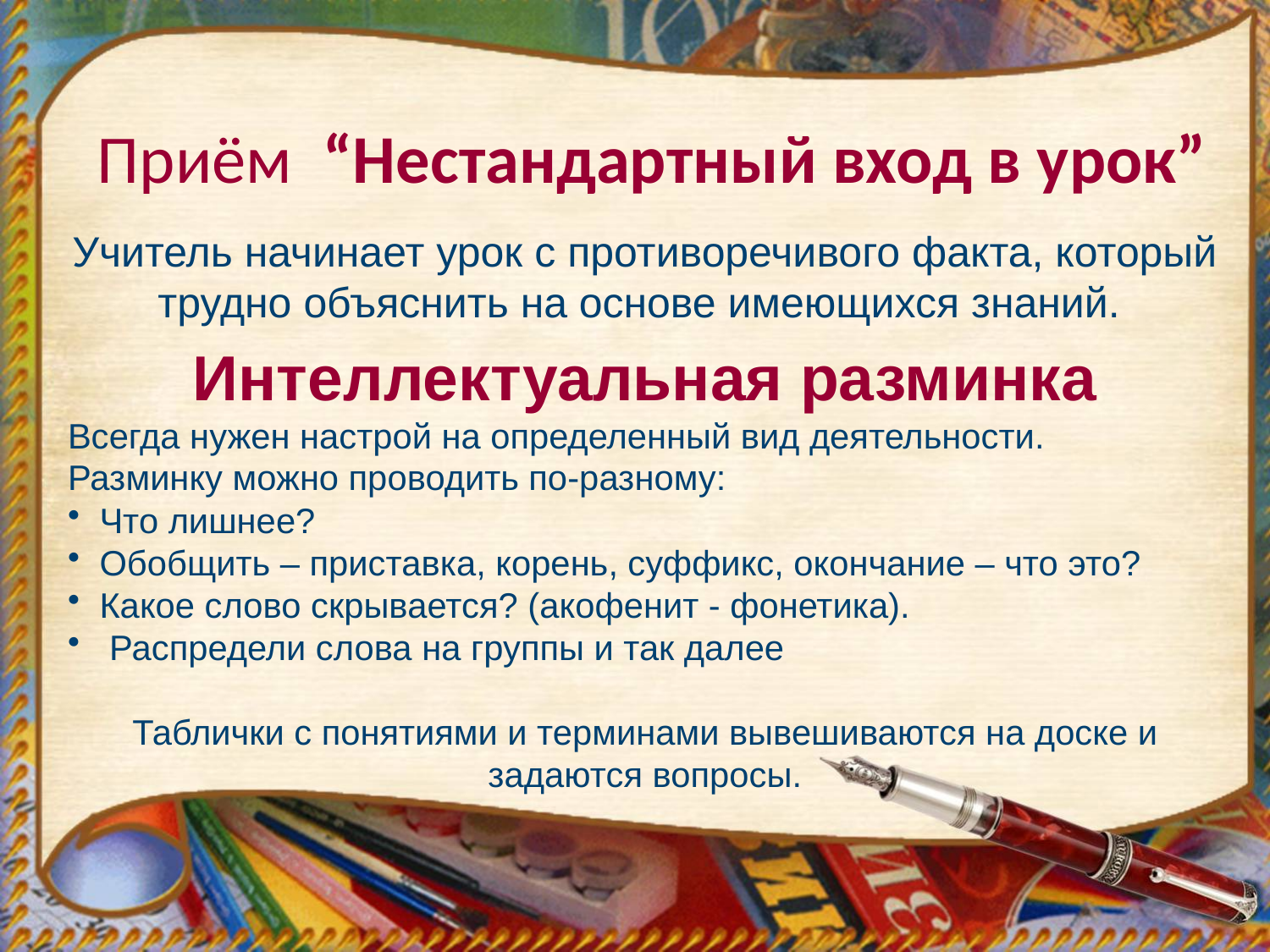

# Приём  “Нестандартный вход в урок”
Учитель начинает урок с противоречивого факта, который трудно объяснить на основе имеющихся знаний.

Интеллектуальная разминка
Всегда нужен настрой на определенный вид деятельности.
Разминку можно проводить по-разному:
  Что лишнее?
  Обобщить – приставка, корень, суффикс, окончание – что это?
  Какое слово скрывается? (акофенит - фонетика).
   Распредели слова на группы и так далее

Таблички с понятиями и терминами вывешиваются на доске и задаются вопросы.